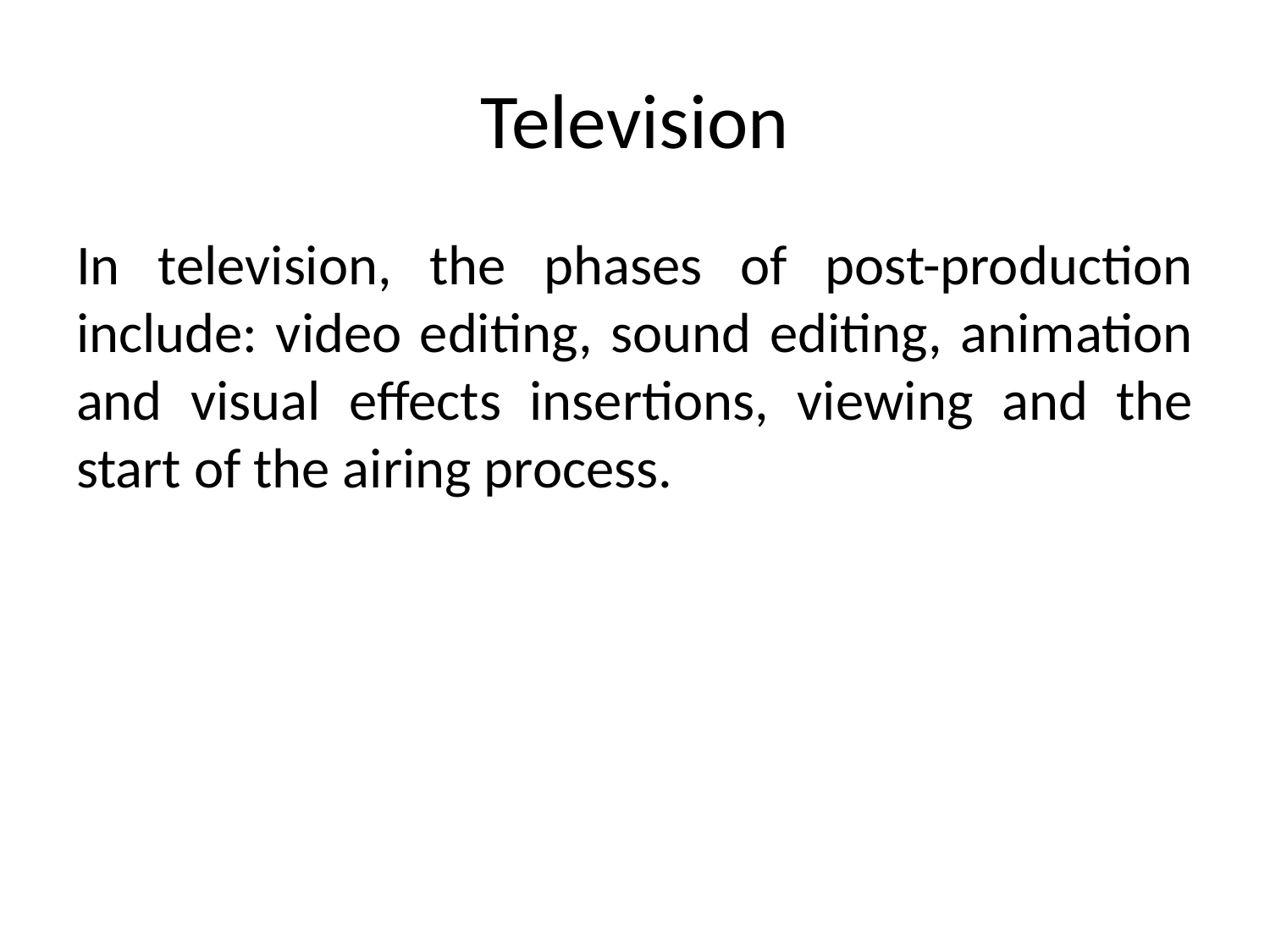

# Television
In television, the phases of post-production include: video editing, sound editing, animation and visual effects insertions, viewing and the start of the airing process.